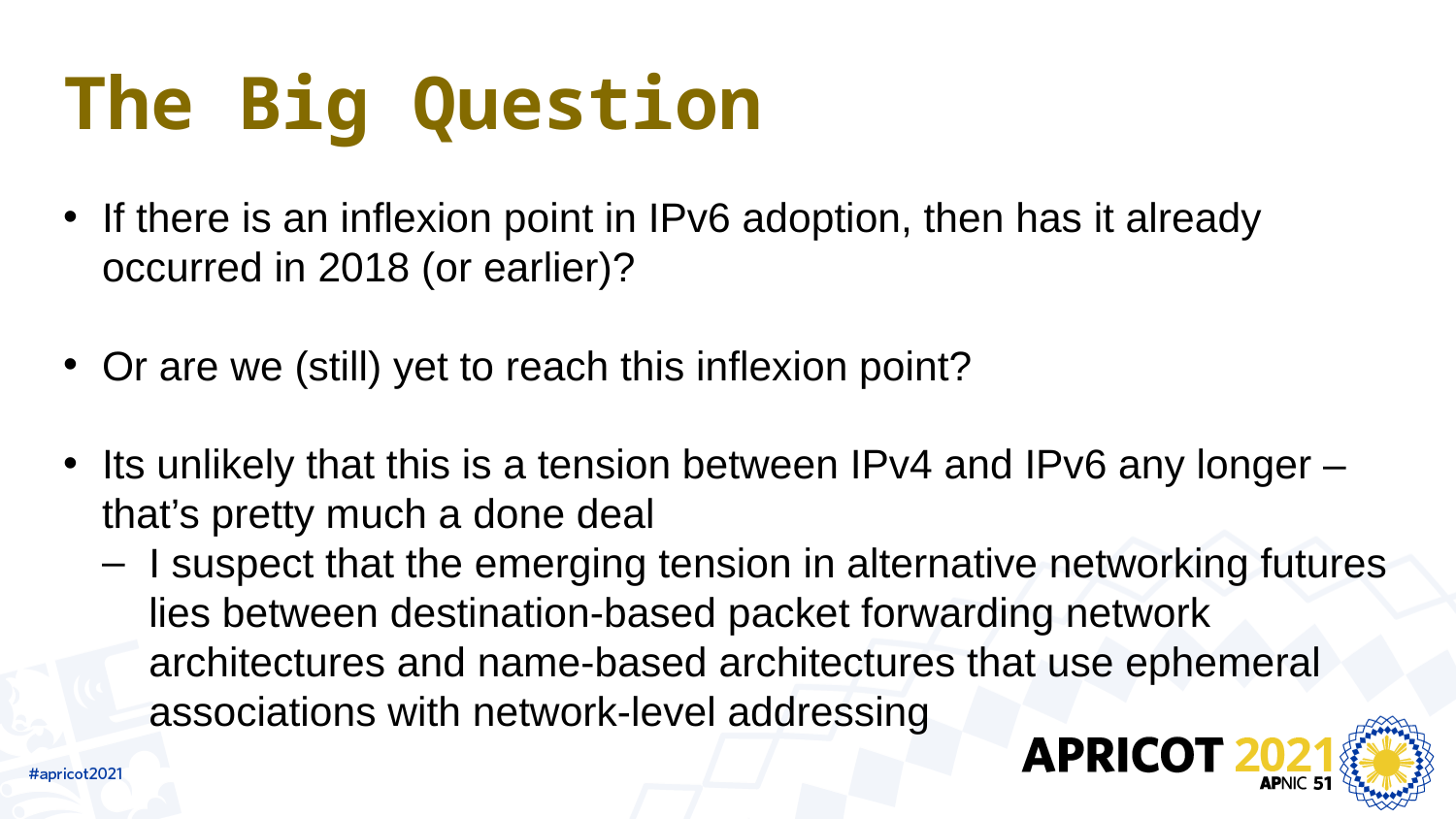

# The Big Question
If there is an inflexion point in IPv6 adoption, then has it already occurred in 2018 (or earlier)?

Or are we (still) yet to reach this inflexion point?

Its unlikely that this is a tension between IPv4 and IPv6 any longer – that’s pretty much a done deal
I suspect that the emerging tension in alternative networking futures lies between destination-based packet forwarding network architectures and name-based architectures that use ephemeral associations with network-level addressing